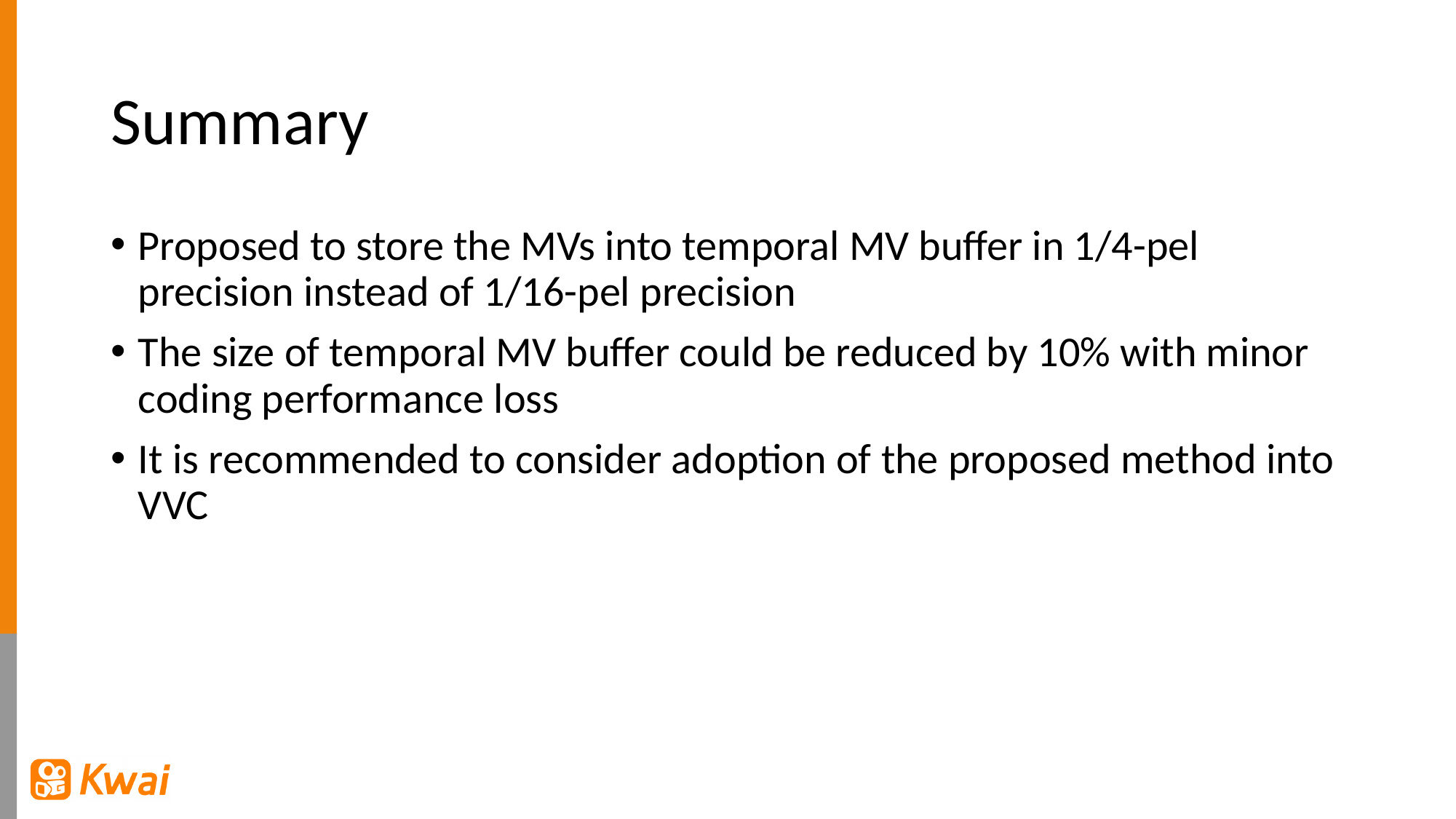

# Summary
Proposed to store the MVs into temporal MV buffer in 1/4-pel precision instead of 1/16-pel precision
The size of temporal MV buffer could be reduced by 10% with minor coding performance loss
It is recommended to consider adoption of the proposed method into VVC